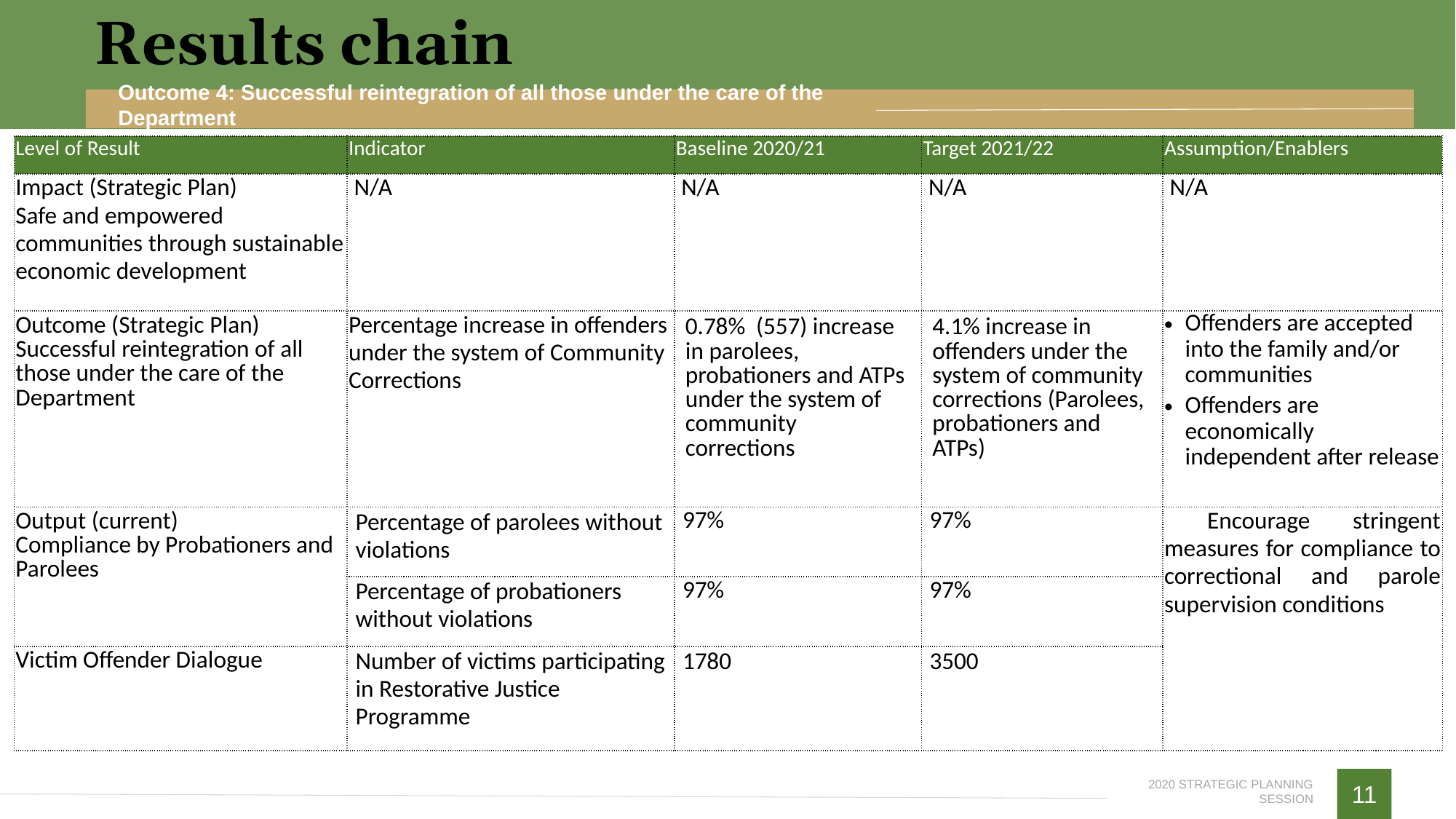

Results chain
Outcome 4: Successful reintegration of all those under the care of the Department
| Level of Result | Indicator | Baseline 2020/21 | Target 2021/22 | Assumption/Enablers |
| --- | --- | --- | --- | --- |
| Impact (Strategic Plan) Safe and empowered communities through sustainable economic development | N/A | N/A | N/A | N/A |
| Outcome (Strategic Plan) Successful reintegration of all those under the care of the Department | Percentage increase in offenders under the system of Community Corrections | 0.78% (557) increase in parolees, probationers and ATPs under the system of community corrections | 4.1% increase in offenders under the system of community corrections (Parolees, probationers and ATPs) | Offenders are accepted into the family and/or communities Offenders are economically independent after release |
| Output (current) Compliance by Probationers and Parolees | Percentage of parolees without violations | 97% | 97% | Encourage stringent measures for compliance to correctional and parole supervision conditions |
|  | Percentage of probationers without violations | 97% | 97% |  |
| Victim Offender Dialogue | Number of victims participating in Restorative Justice Programme | 1780 | 3500 |  |